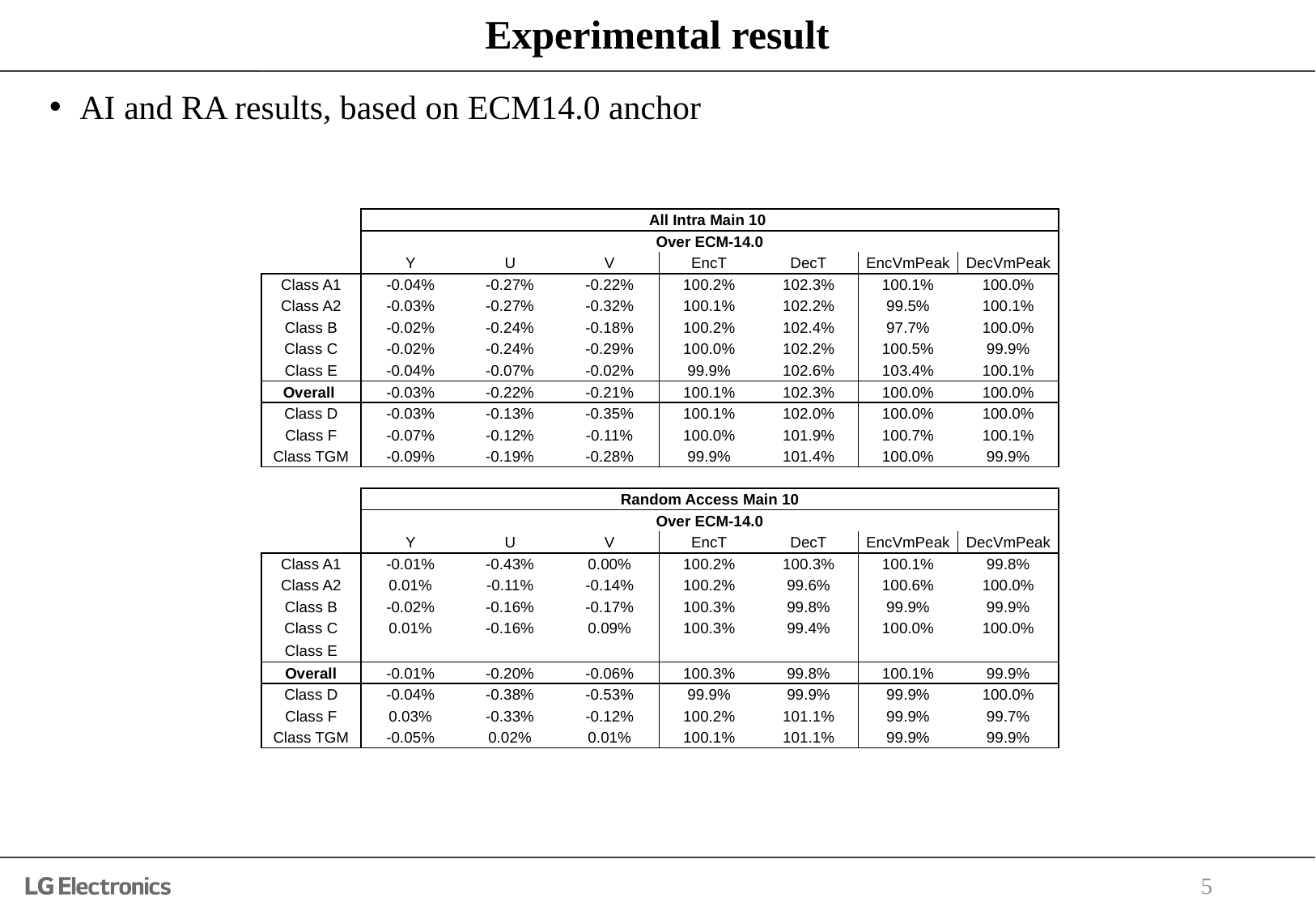

# Experimental result
AI and RA results, based on ECM14.0 anchor
|  | All Intra Main 10 |  |  |  |  |  |  |
| --- | --- | --- | --- | --- | --- | --- | --- |
|  | Over ECM-14.0 |  |  |  |  |  |  |
|  | Y | U | V | EncT | DecT | EncVmPeak | DecVmPeak |
| Class A1 | -0.04% | -0.27% | -0.22% | 100.2% | 102.3% | 100.1% | 100.0% |
| Class A2 | -0.03% | -0.27% | -0.32% | 100.1% | 102.2% | 99.5% | 100.1% |
| Class B | -0.02% | -0.24% | -0.18% | 100.2% | 102.4% | 97.7% | 100.0% |
| Class C | -0.02% | -0.24% | -0.29% | 100.0% | 102.2% | 100.5% | 99.9% |
| Class E | -0.04% | -0.07% | -0.02% | 99.9% | 102.6% | 103.4% | 100.1% |
| Overall | -0.03% | -0.22% | -0.21% | 100.1% | 102.3% | 100.0% | 100.0% |
| Class D | -0.03% | -0.13% | -0.35% | 100.1% | 102.0% | 100.0% | 100.0% |
| Class F | -0.07% | -0.12% | -0.11% | 100.0% | 101.9% | 100.7% | 100.1% |
| Class TGM | -0.09% | -0.19% | -0.28% | 99.9% | 101.4% | 100.0% | 99.9% |
|  |  |  |  |  |  |  |  |
|  | Random Access Main 10 |  |  |  |  |  |  |
|  | Over ECM-14.0 |  |  |  |  |  |  |
|  | Y | U | V | EncT | DecT | EncVmPeak | DecVmPeak |
| Class A1 | -0.01% | -0.43% | 0.00% | 100.2% | 100.3% | 100.1% | 99.8% |
| Class A2 | 0.01% | -0.11% | -0.14% | 100.2% | 99.6% | 100.6% | 100.0% |
| Class B | -0.02% | -0.16% | -0.17% | 100.3% | 99.8% | 99.9% | 99.9% |
| Class C | 0.01% | -0.16% | 0.09% | 100.3% | 99.4% | 100.0% | 100.0% |
| Class E |  |  |  |  |  |  |  |
| Overall | -0.01% | -0.20% | -0.06% | 100.3% | 99.8% | 100.1% | 99.9% |
| Class D | -0.04% | -0.38% | -0.53% | 99.9% | 99.9% | 99.9% | 100.0% |
| Class F | 0.03% | -0.33% | -0.12% | 100.2% | 101.1% | 99.9% | 99.7% |
| Class TGM | -0.05% | 0.02% | 0.01% | 100.1% | 101.1% | 99.9% | 99.9% |

5